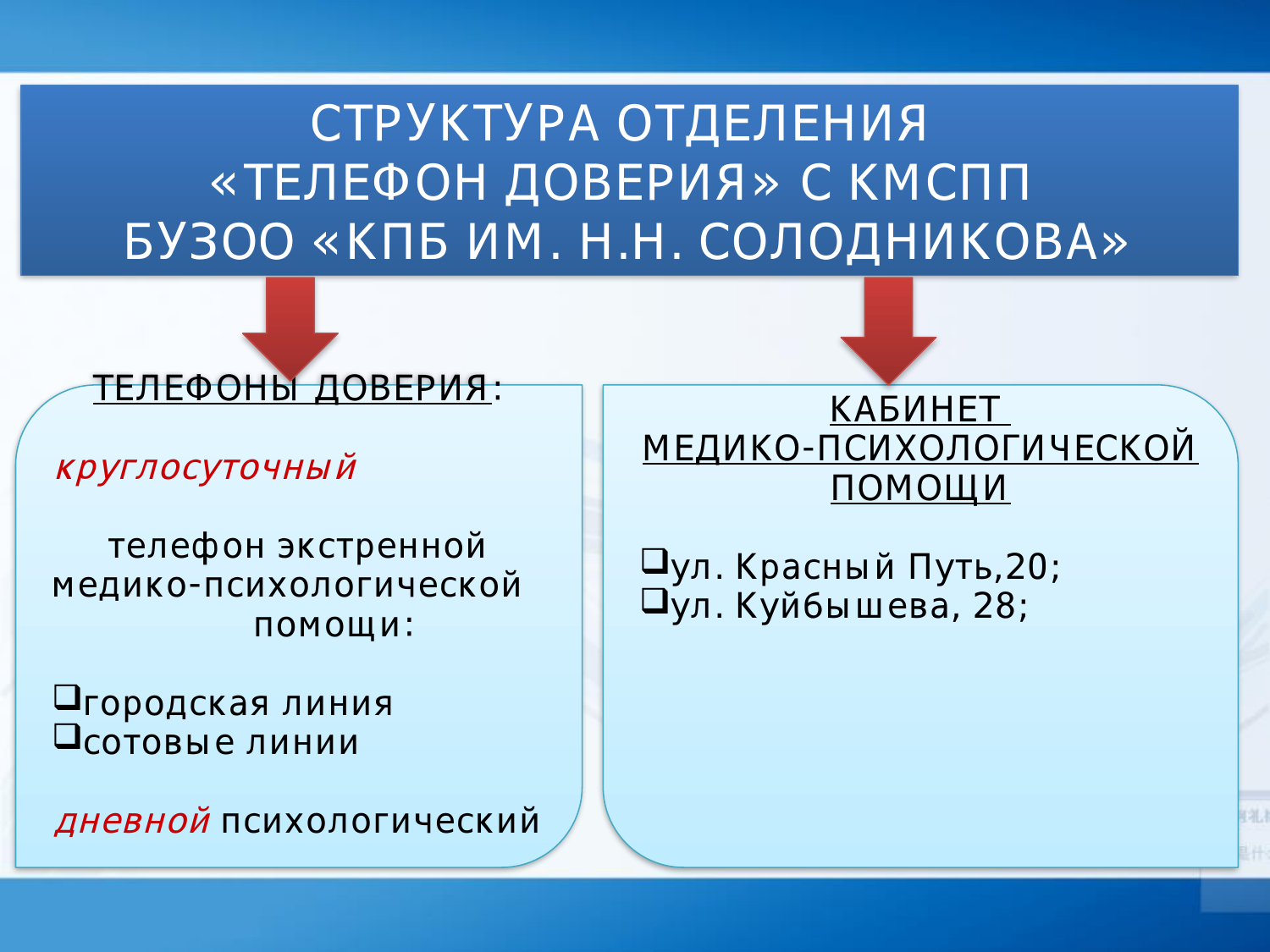

СТРУКТУРА ОТДЕЛЕНИЯ
«ТЕЛЕФОН ДОВЕРИЯ» С КМСПП
БУЗОО «КПБ ИМ. Н.Н. СОЛОДНИКОВА»

ТЕЛЕФОНЫ ДОВЕРИЯ:

круглосуточный
телефон экстренной медико-психологической          помощи:

городская линия
сотовые линии

дневной психологический

КАБИНЕТ
МЕДИКО-ПСИХОЛОГИЧЕСКОЙ ПОМОЩИ

ул. Красный Путь,20;
ул. Куйбышева, 28;